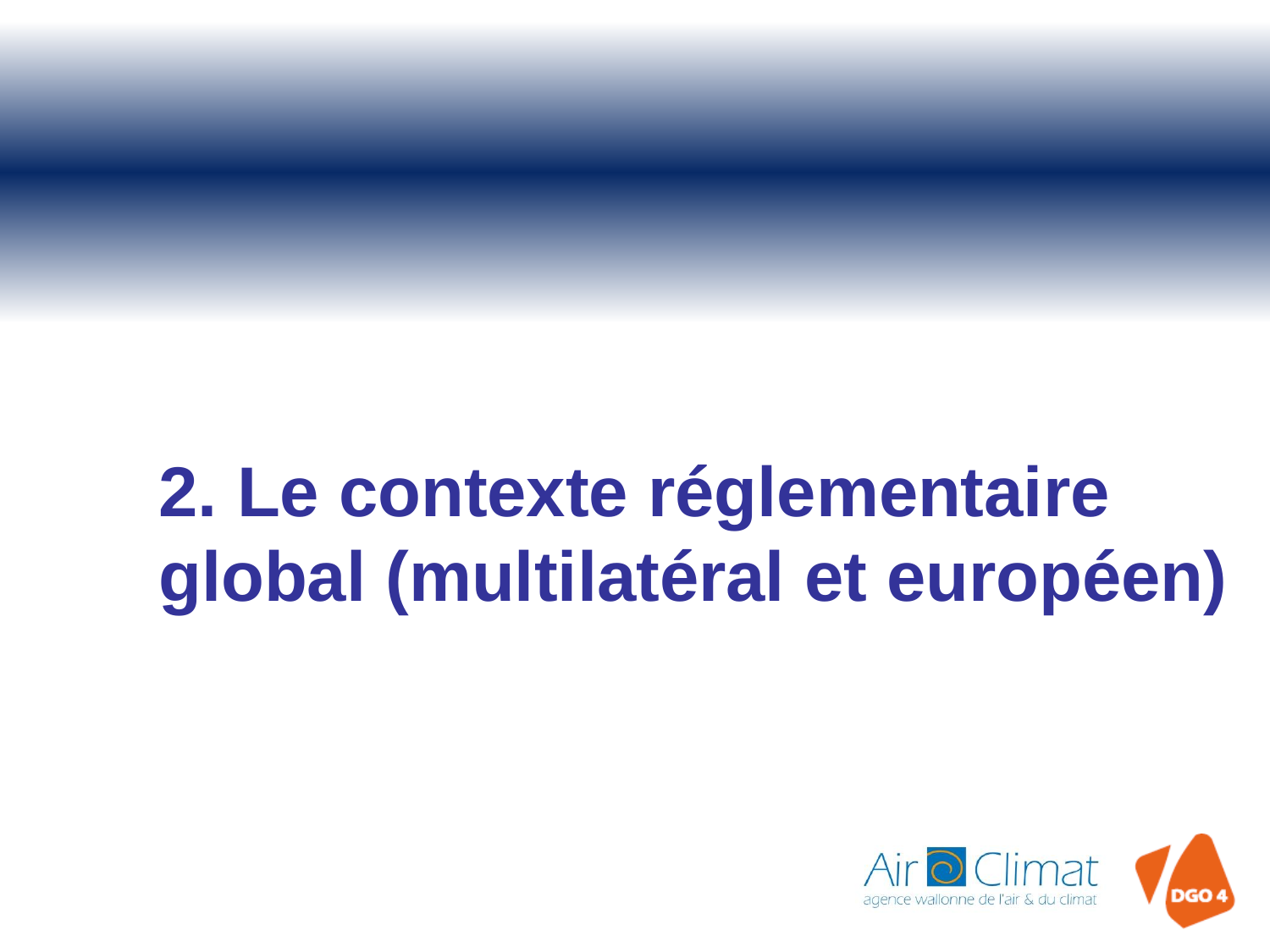

# 2. Le contexte réglementaire global (multilatéral et européen)